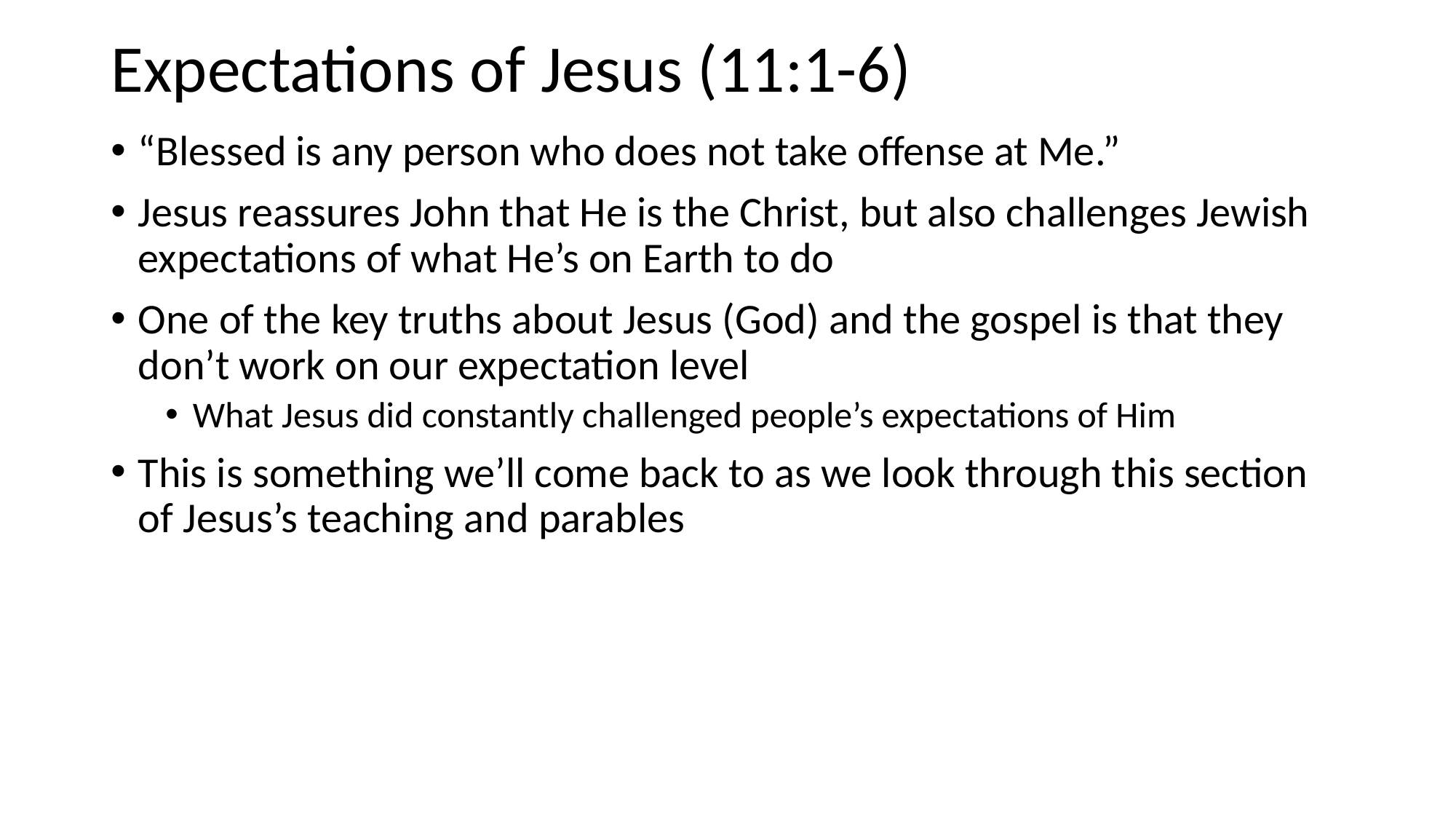

# Expectations of Jesus (11:1-6)
“Blessed is any person who does not take offense at Me.”
Jesus reassures John that He is the Christ, but also challenges Jewish expectations of what He’s on Earth to do
One of the key truths about Jesus (God) and the gospel is that they don’t work on our expectation level
What Jesus did constantly challenged people’s expectations of Him
This is something we’ll come back to as we look through this section of Jesus’s teaching and parables